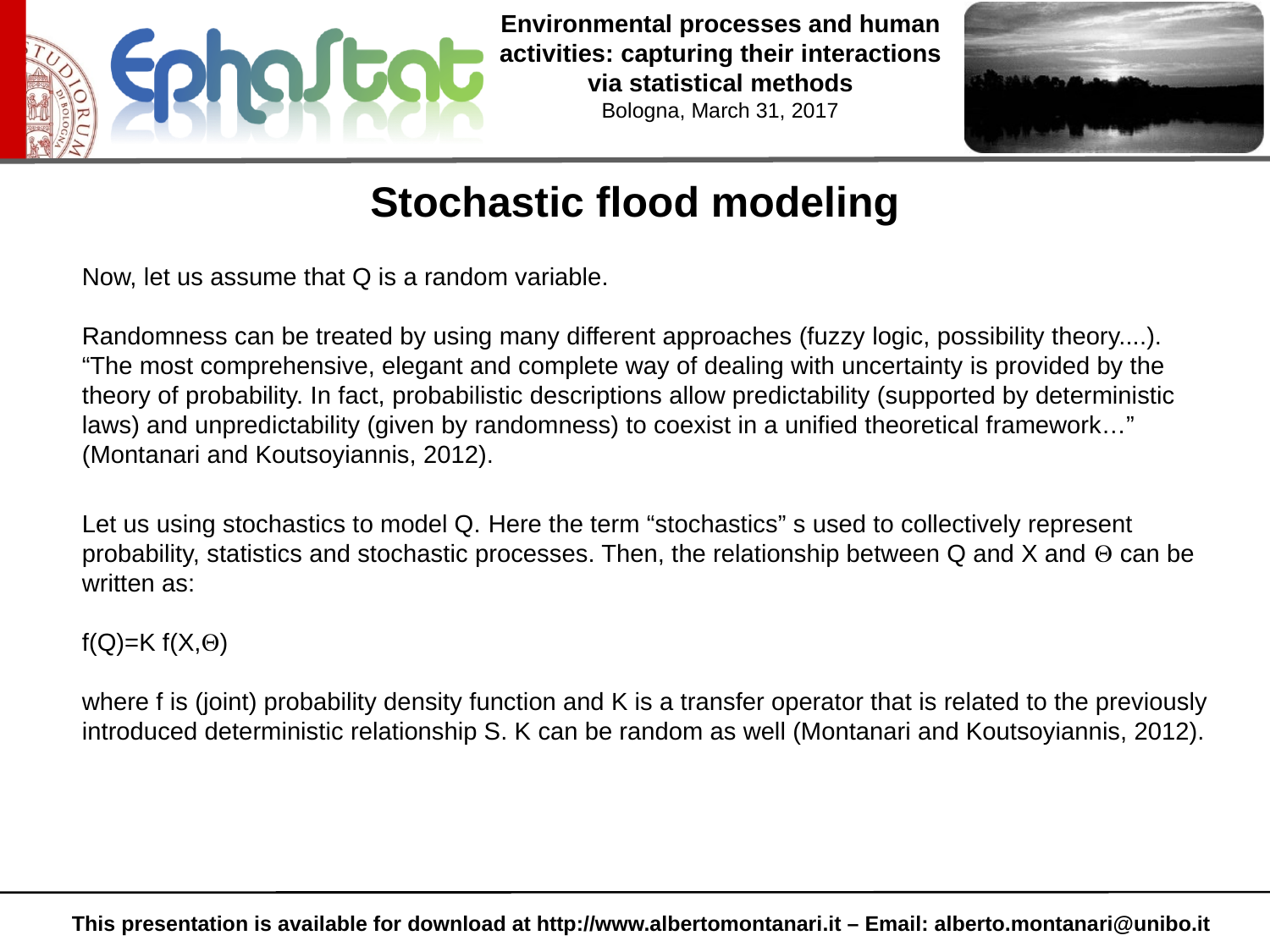

Stochastic flood modeling
Now, let us assume that Q is a random variable.
Randomness can be treated by using many different approaches (fuzzy logic, possibility theory....). “The most comprehensive, elegant and complete way of dealing with uncertainty is provided by the theory of probability. In fact, probabilistic descriptions allow predictability (supported by deterministic laws) and unpredictability (given by randomness) to coexist in a unified theoretical framework…” (Montanari and Koutsoyiannis, 2012).
Let us using stochastics to model Q. Here the term “stochastics” s used to collectively represent probability, statistics and stochastic processes. Then, the relationship between Q and X and Θ can be written as:
f(Q)=K f(X,Θ)
where f is (joint) probability density function and K is a transfer operator that is related to the previously introduced deterministic relationship S. K can be random as well (Montanari and Koutsoyiannis, 2012).